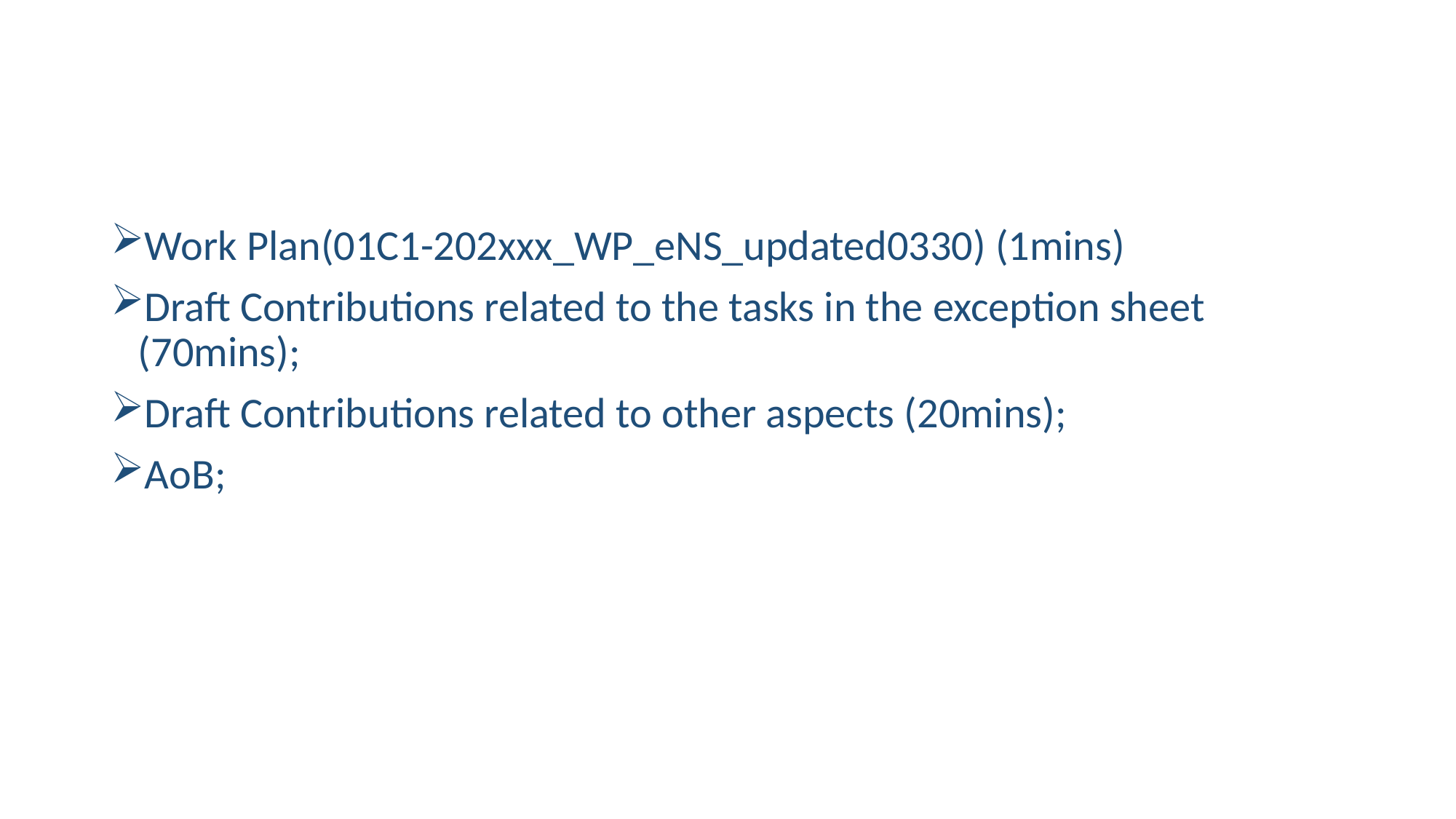

#
Work Plan(01C1-202xxx_WP_eNS_updated0330) (1mins)
Draft Contributions related to the tasks in the exception sheet (70mins);
Draft Contributions related to other aspects (20mins);
AoB;